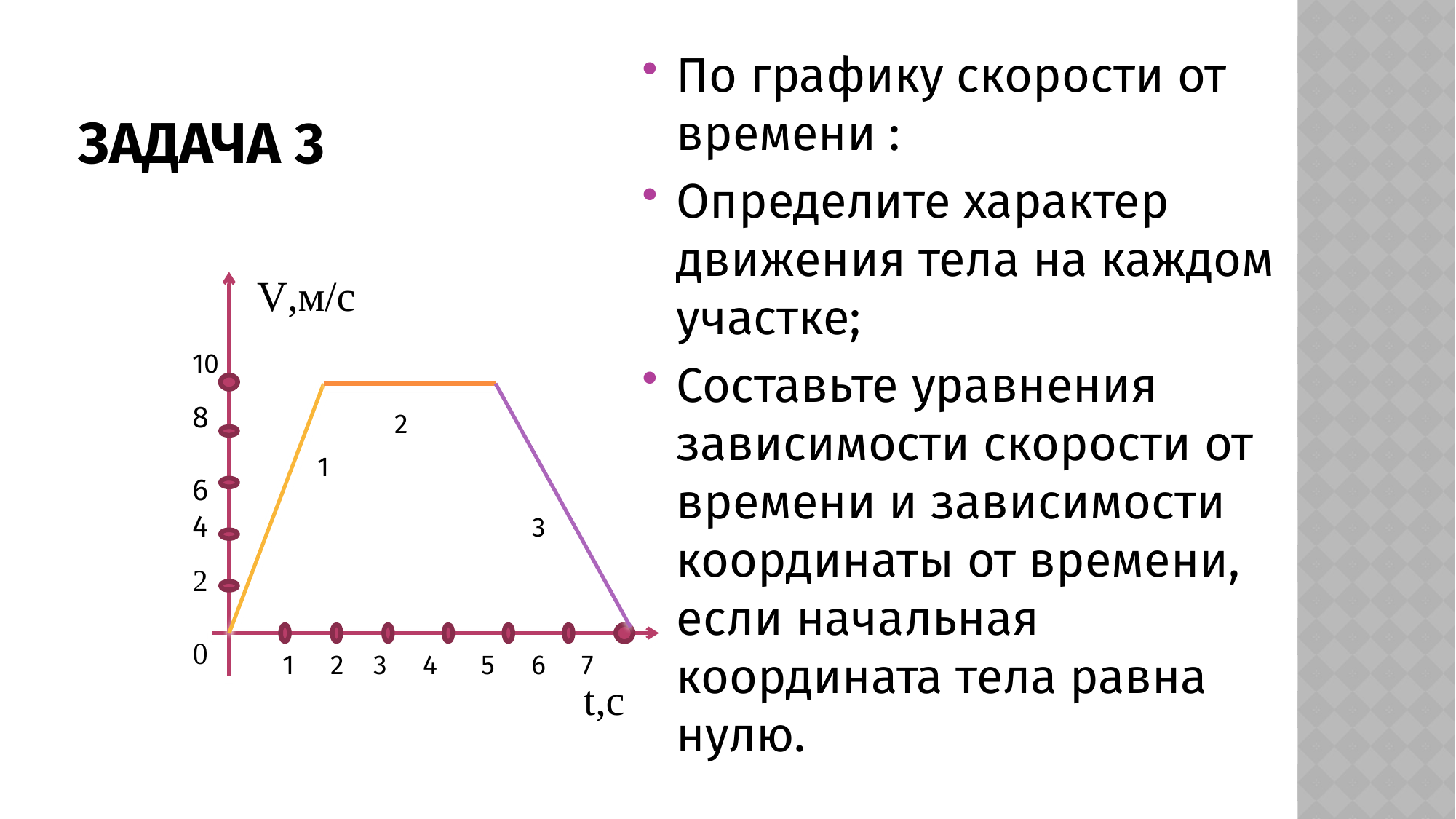

# Задача 3
По графику скорости от времени :
Определите характер движения тела на каждом участке;
Составьте уравнения зависимости скорости от времени и зависимости координаты от времени, если начальная координата тела равна нулю.
V,м/с
10

8

6
4

2

1

3

2

0

1     2    3     4      5     6     7
t,с